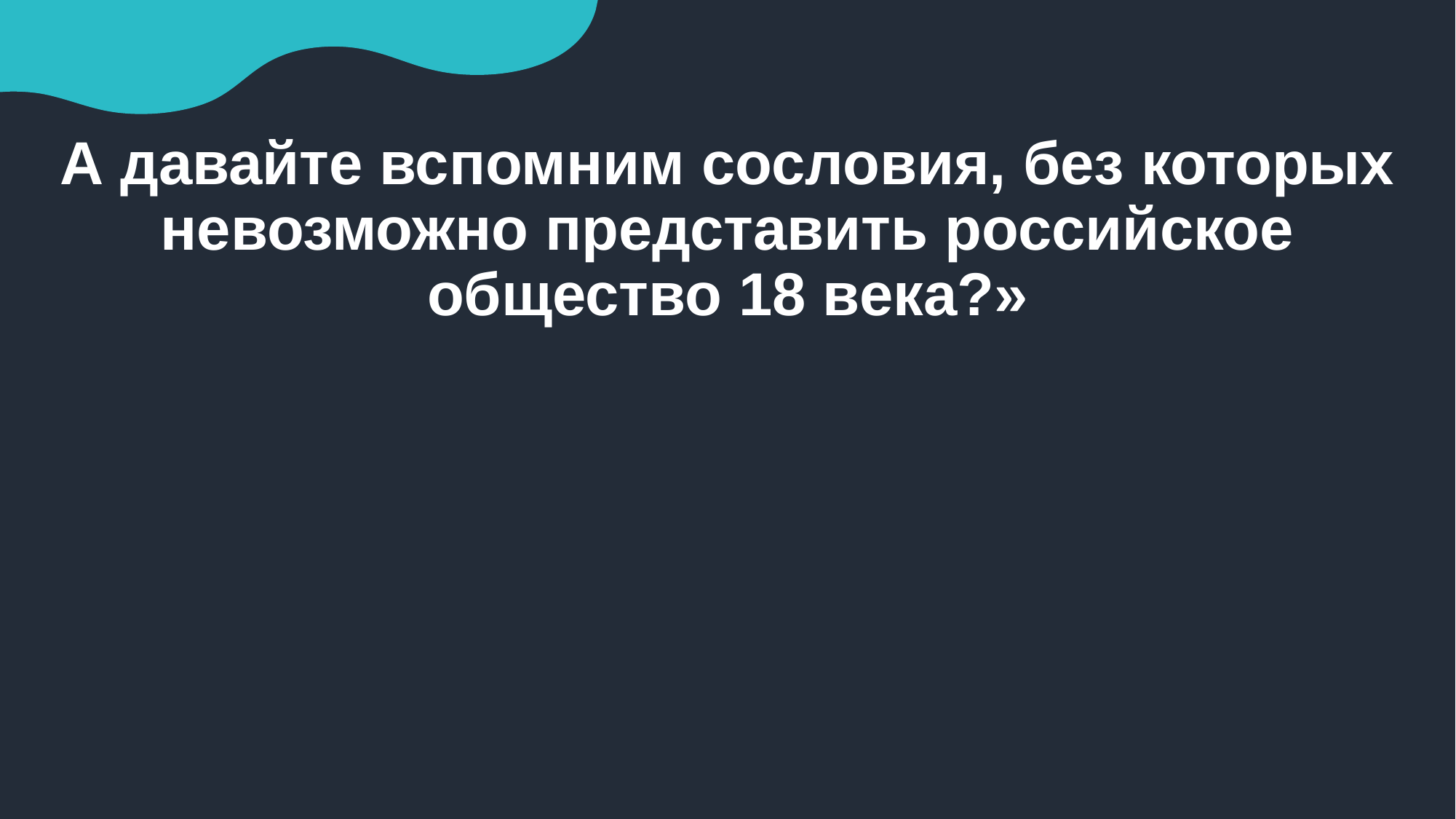

А давайте вспомним сословия, без которых невозможно представить российское общество 18 века?»